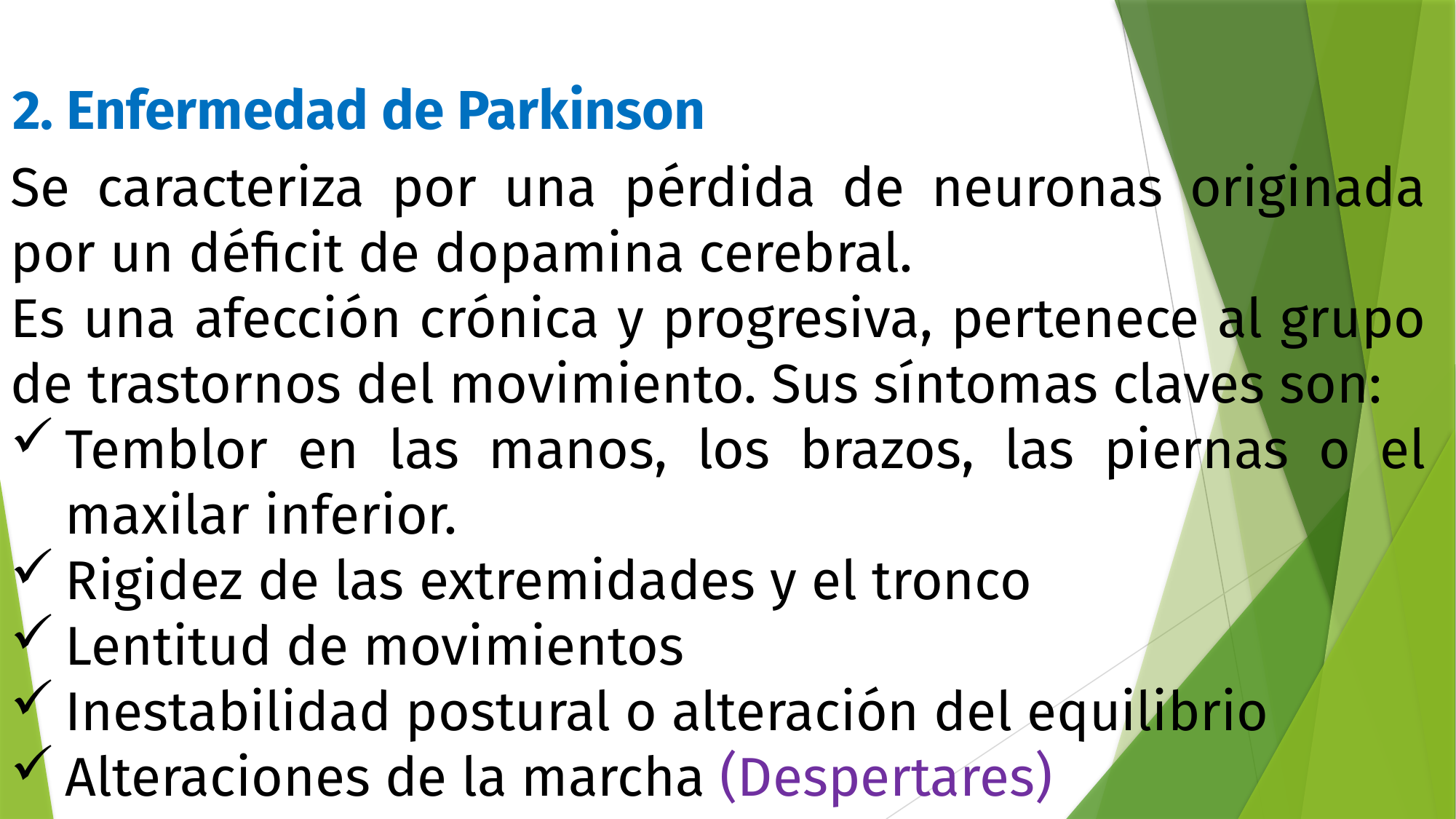

#
2. Enfermedad de Parkinson
Se caracteriza por una pérdida de neuronas originada por un déficit de dopamina cerebral.
Es una afección crónica y progresiva, pertenece al grupo de trastornos del movimiento. Sus síntomas claves son:
Temblor en las manos, los brazos, las piernas o el maxilar inferior.
Rigidez de las extremidades y el tronco
Lentitud de movimientos
Inestabilidad postural o alteración del equilibrio
Alteraciones de la marcha (Despertares)